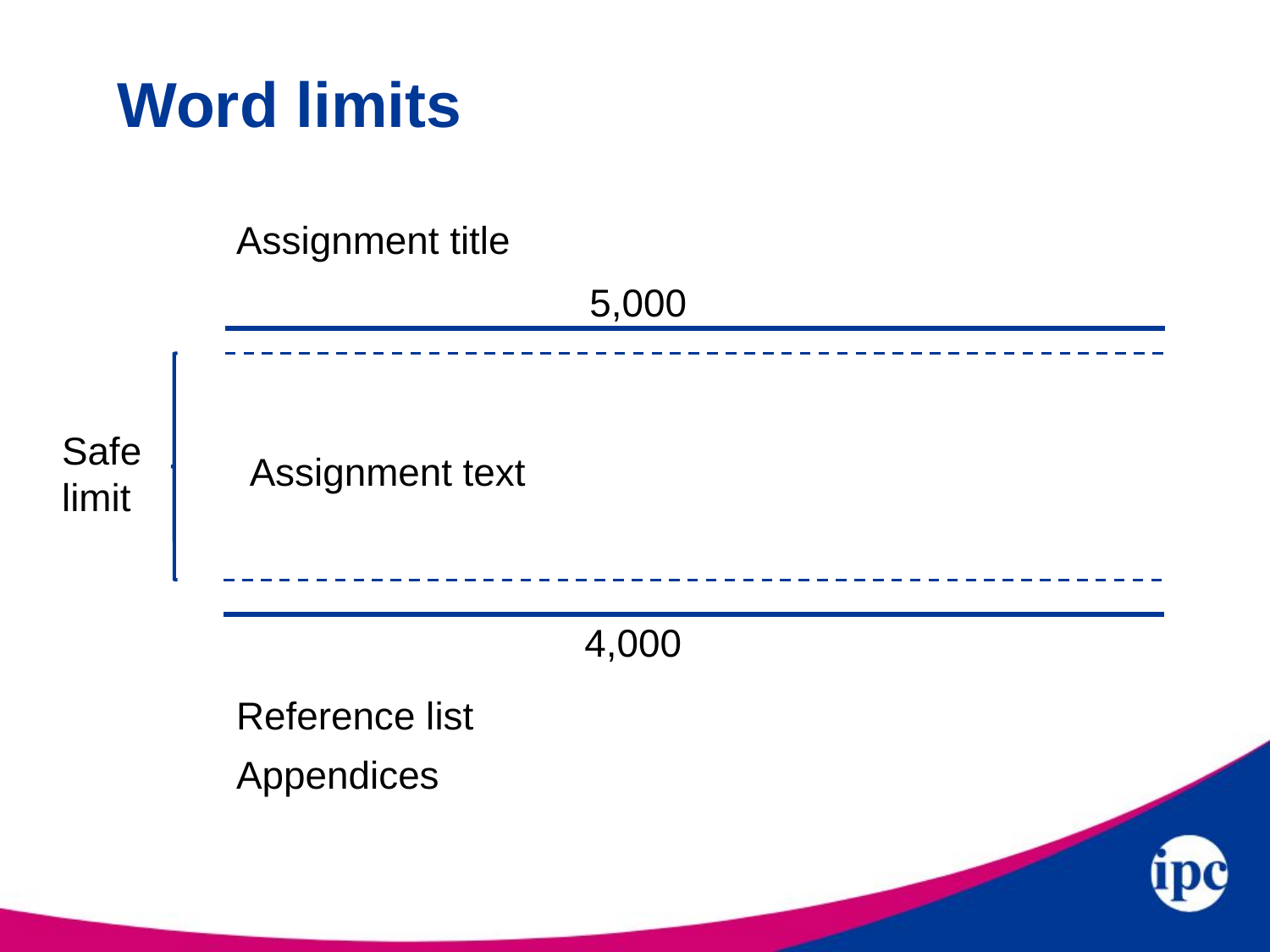

# Word limits
Assignment title

Reference list
Appendices

5,000

Safe limit
Assignment text
4,000